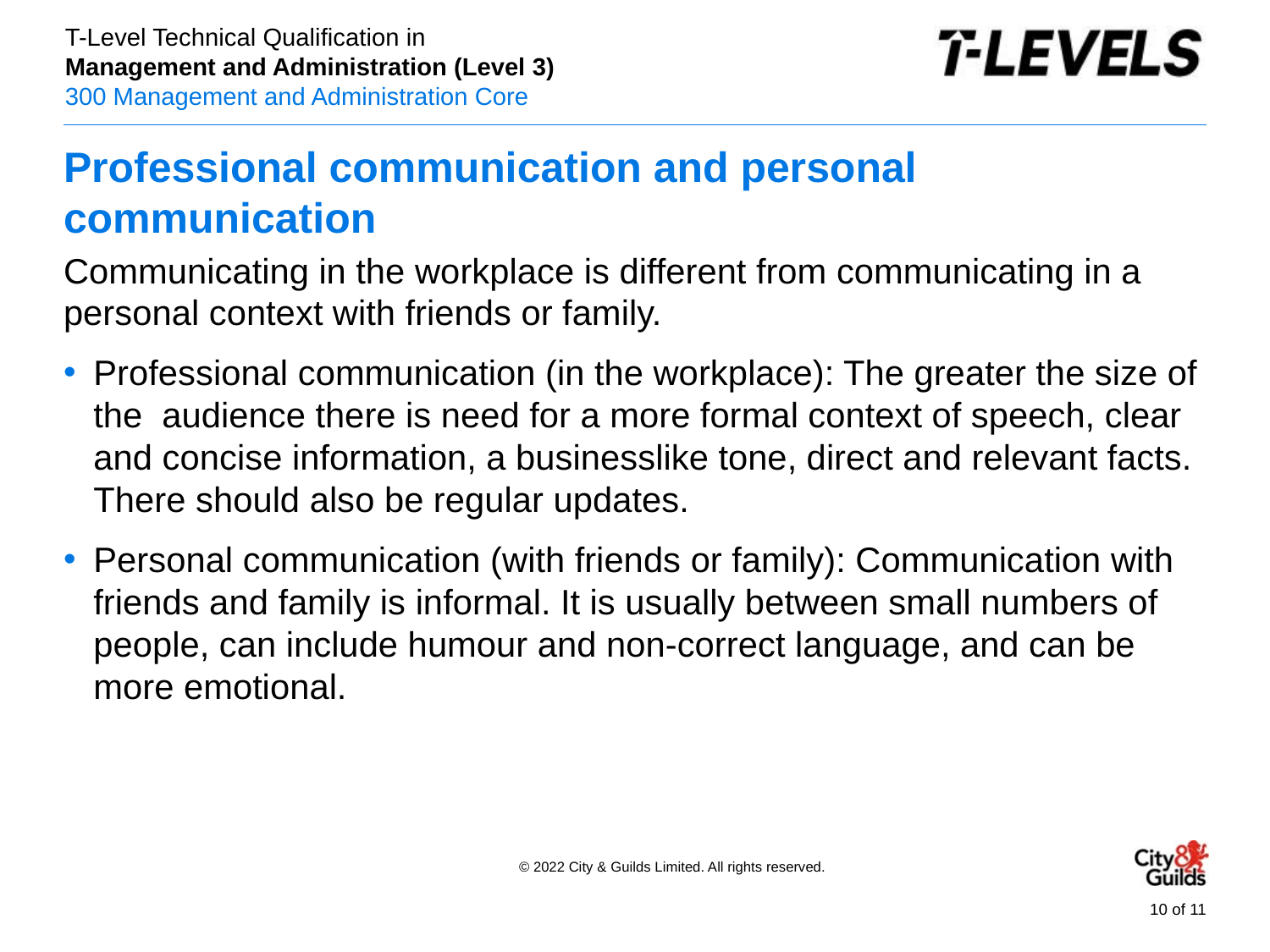

# Professional communication and personal communication
Communicating in the workplace is different from communicating in a personal context with friends or family.
Professional communication (in the workplace): The greater the size of the  audience there is need for a more formal context of speech, clear and concise information, a businesslike tone, direct and relevant facts. There should also be regular updates.
Personal communication (with friends or family): Communication with friends and family is informal. It is usually between small numbers of people, can include humour and non-correct language, and can be more emotional.